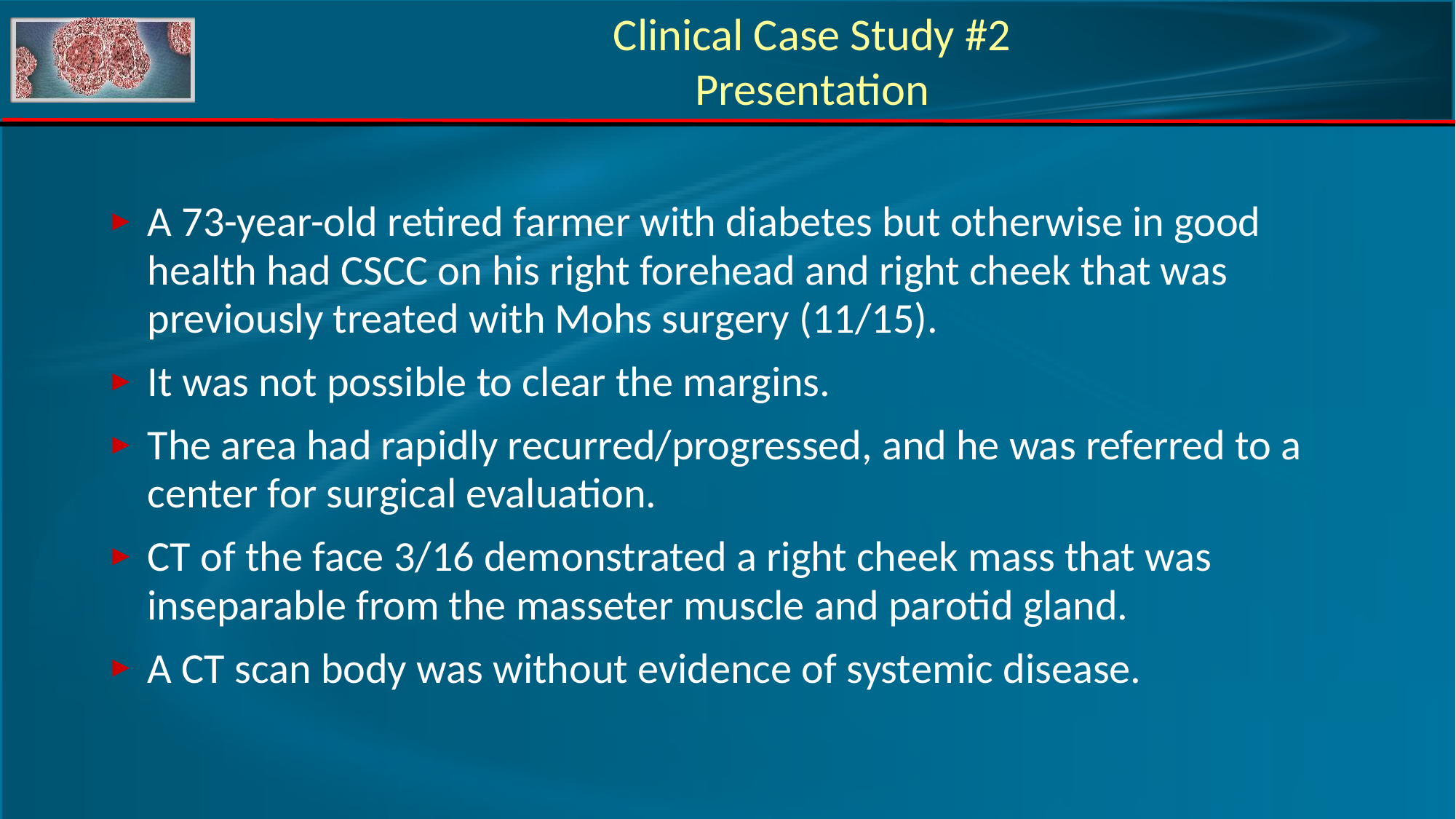

Clinical Case Study #2
Presentation
A 73-year-old retired farmer with diabetes but otherwise in good health had CSCC on his right forehead and right cheek that was previously treated with Mohs surgery (11/15).
It was not possible to clear the margins.
The area had rapidly recurred/progressed, and he was referred to a center for surgical evaluation.
CT of the face 3/16 demonstrated a right cheek mass that was inseparable from the masseter muscle and parotid gland.
A CT scan body was without evidence of systemic disease.